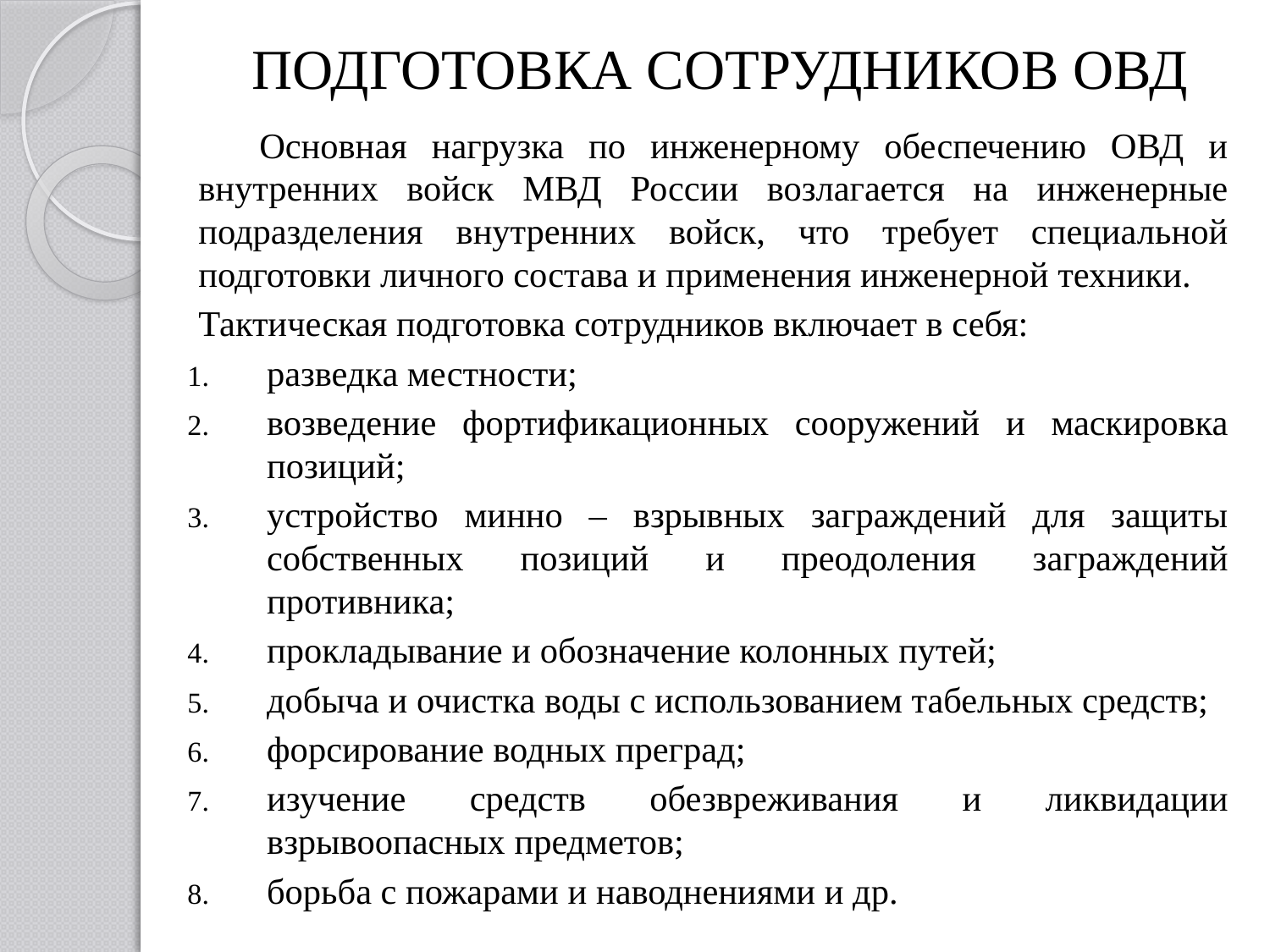

# ПОДГОТОВКА СОТРУДНИКОВ ОВД
Основная нагрузка по инженерному обеспечению ОВД и внутренних войск МВД России возлагается на инженерные подразделения внутренних войск, что требует специальной подготовки личного состава и применения инженерной техники.
Тактическая подготовка сотрудников включает в себя:
разведка местности;
возведение фортификационных сооружений и маскировка позиций;
устройство минно – взрывных заграждений для защиты собственных позиций и преодоления заграждений противника;
прокладывание и обозначение колонных путей;
добыча и очистка воды с использованием табельных средств;
форсирование водных преград;
изучение средств обезвреживания и ликвидации взрывоопасных предметов;
борьба с пожарами и наводнениями и др.